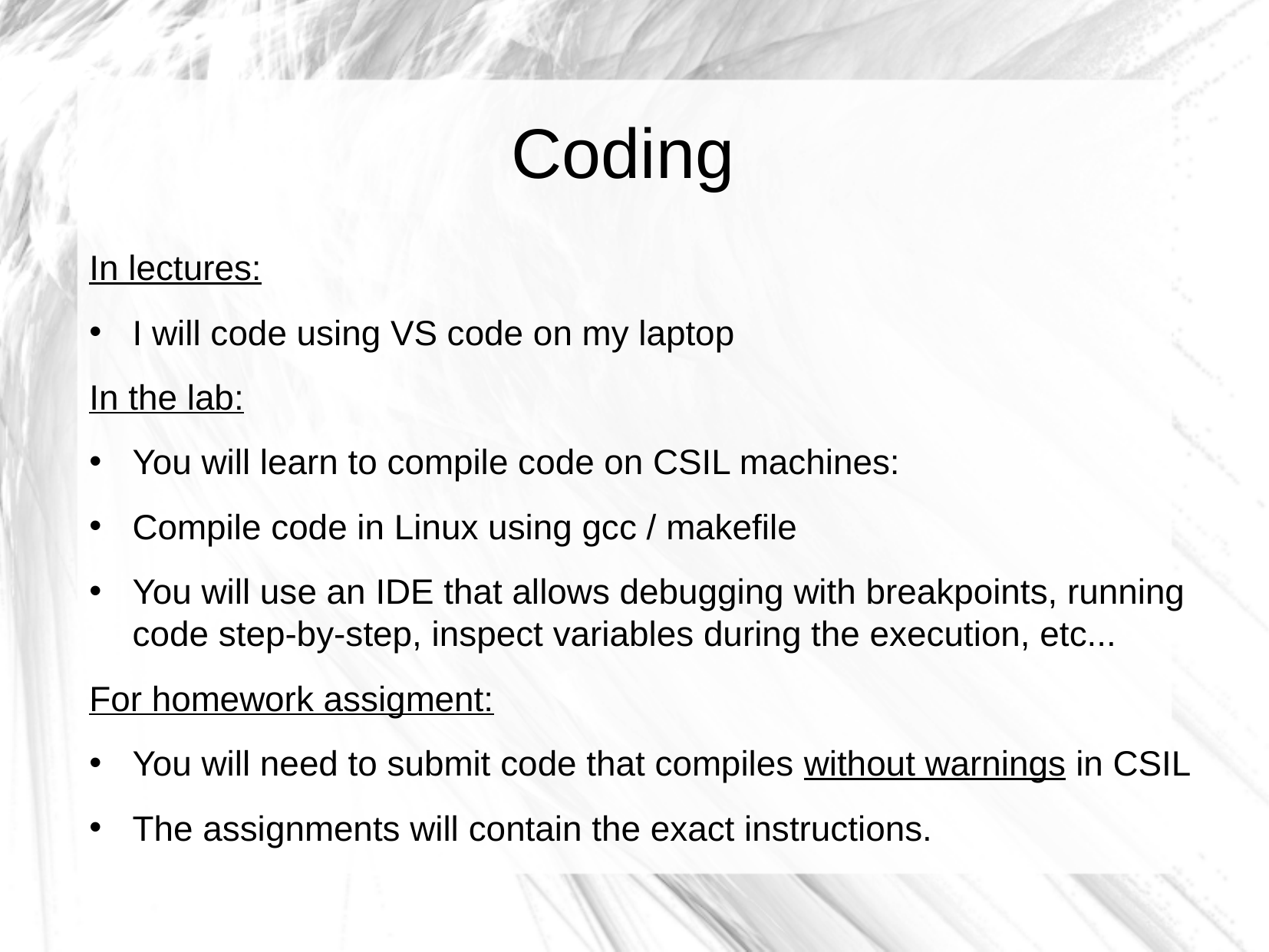

Coding
In lectures:
I will code using VS code on my laptop
In the lab:
You will learn to compile code on CSIL machines:
Compile code in Linux using gcc / makefile
You will use an IDE that allows debugging with breakpoints, running code step-by-step, inspect variables during the execution, etc...
For homework assigment:
You will need to submit code that compiles without warnings in CSIL
The assignments will contain the exact instructions.